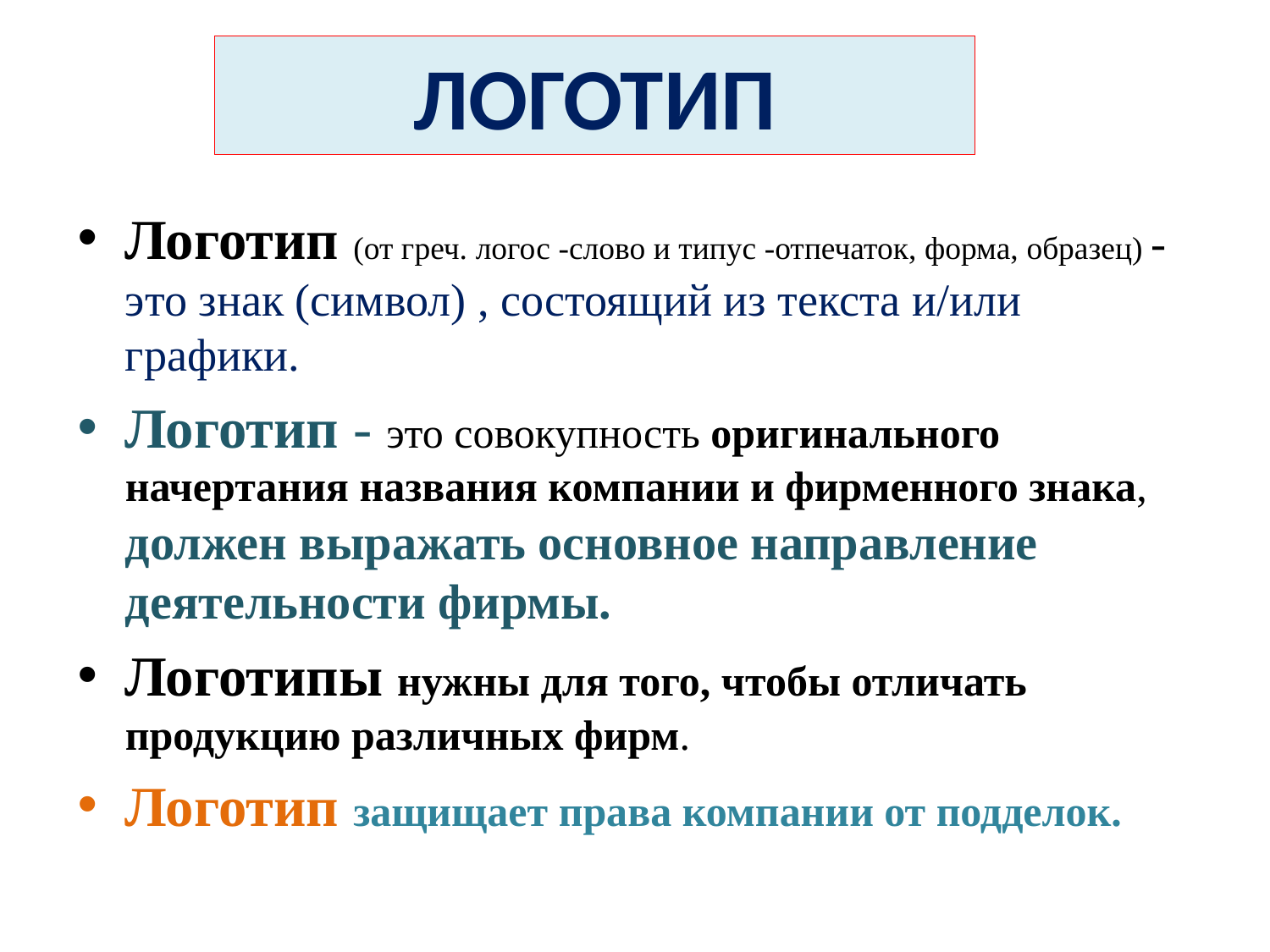

# ЛОГОТИП
Логотип (от греч. логос -слово и типус -отпечаток, форма, образец) - это знак (символ) , состоящий из текста и/или графики.
Логотип - это совокупность оригинального начертания названия компании и фирменного знака, должен выражать основное направление деятельности фирмы.
Логотипы нужны для того, чтобы отличать продукцию различных фирм.
Логотип защищает права компании от подделок.